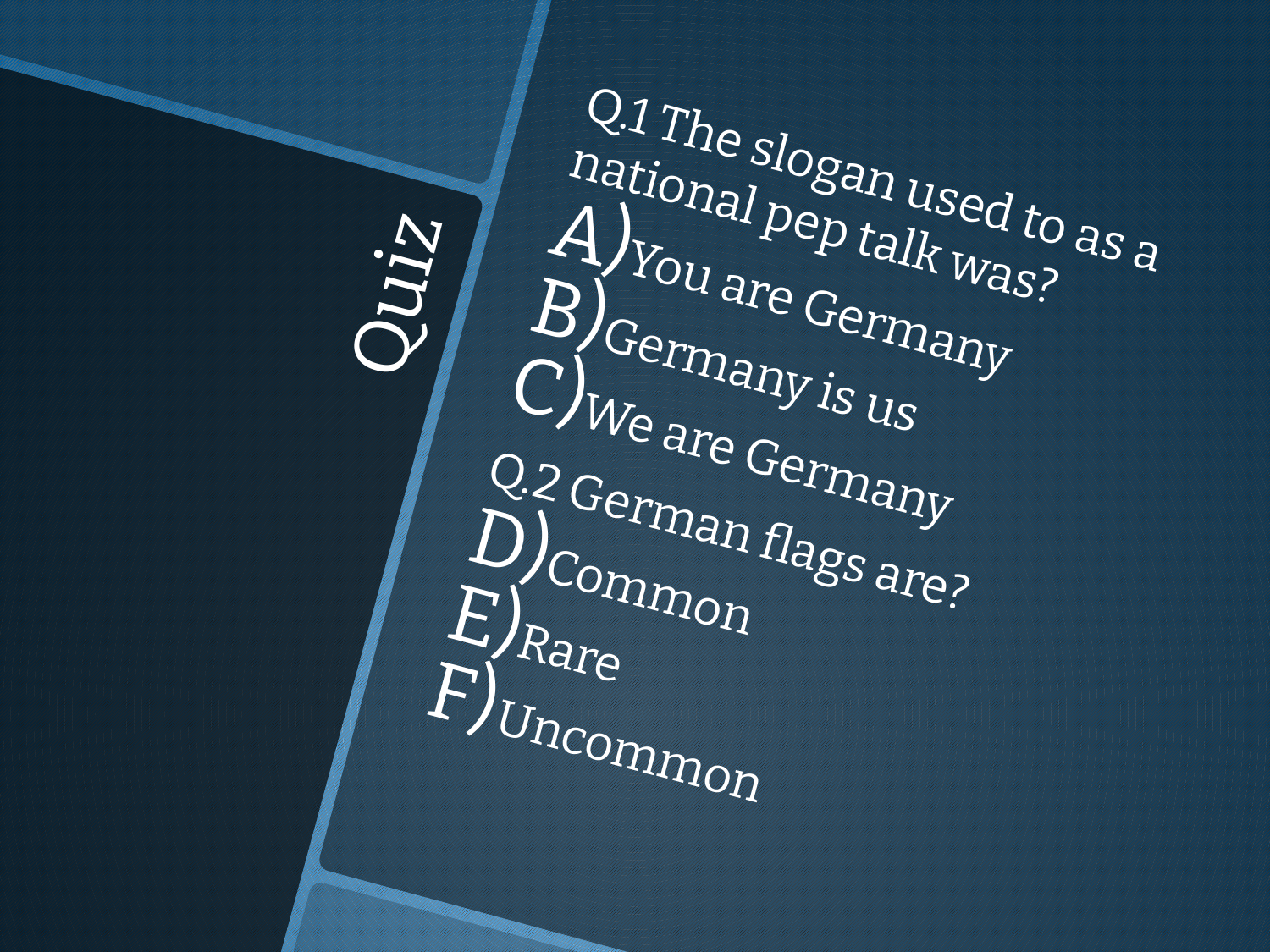

Q.1 The slogan used to as a national pep talk was?
You are Germany
Germany is us
We are Germany
Q.2 German flags are?
Common
Rare
Uncommon

# Quiz